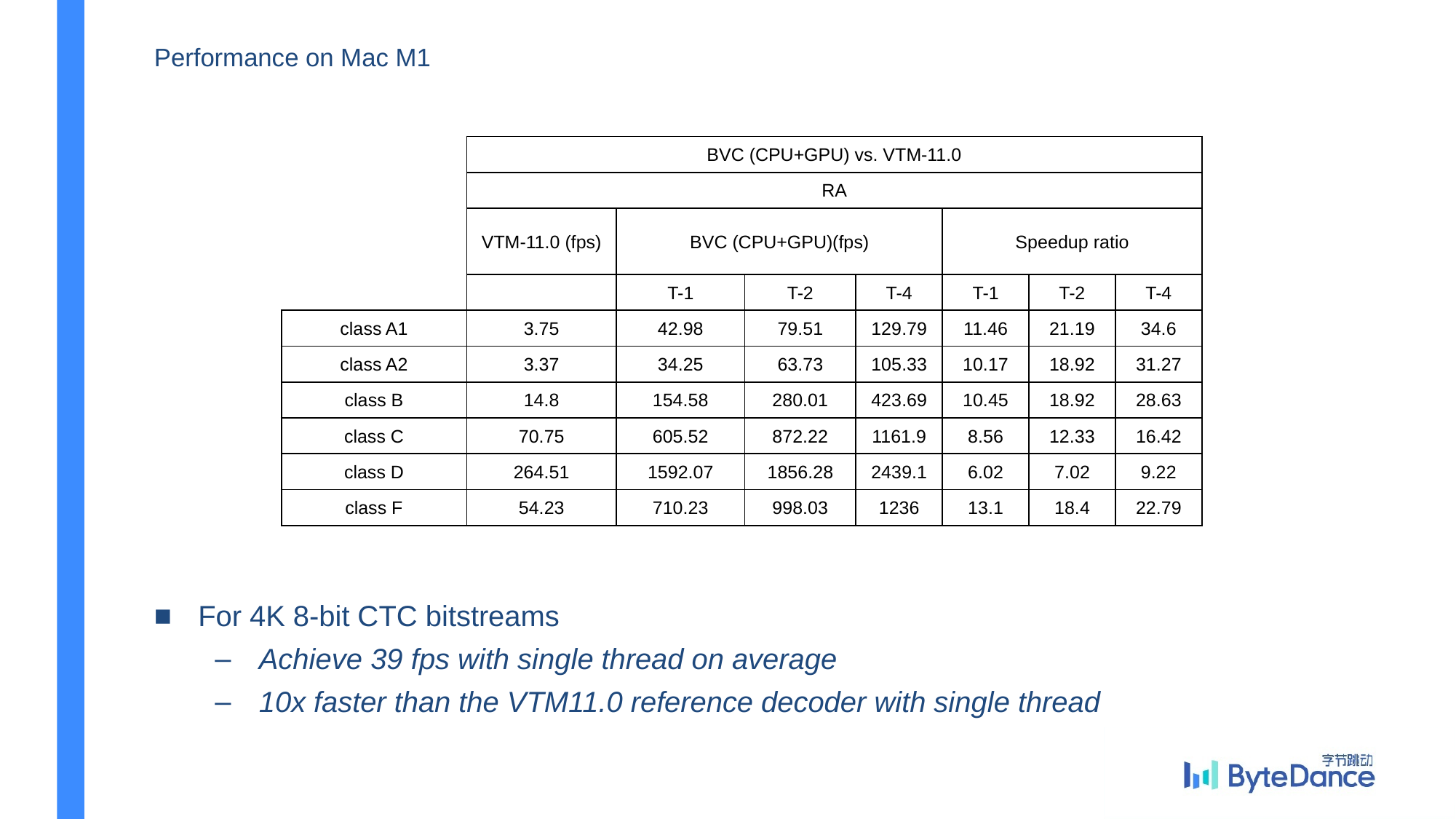

# Performance on Mac M1
|  | BVC (CPU+GPU) vs. VTM-11.0 |  |  |  |  |  |  |
| --- | --- | --- | --- | --- | --- | --- | --- |
|  | RA |  |  |  |  |  |  |
|  | VTM-11.0 (fps) | BVC (CPU+GPU)(fps) |  |  | Speedup ratio |  |  |
|  |  | T-1 | T-2 | T-4 | T-1 | T-2 | T-4 |
| class A1 | 3.75 | 42.98 | 79.51 | 129.79 | 11.46 | 21.19 | 34.6 |
| class A2 | 3.37 | 34.25 | 63.73 | 105.33 | 10.17 | 18.92 | 31.27 |
| class B | 14.8 | 154.58 | 280.01 | 423.69 | 10.45 | 18.92 | 28.63 |
| class C | 70.75 | 605.52 | 872.22 | 1161.9 | 8.56 | 12.33 | 16.42 |
| class D | 264.51 | 1592.07 | 1856.28 | 2439.1 | 6.02 | 7.02 | 9.22 |
| class F | 54.23 | 710.23 | 998.03 | 1236 | 13.1 | 18.4 | 22.79 |

For 4K 8-bit CTC bitstreams
Achieve 39 fps with single thread on average
10x faster than the VTM11.0 reference decoder with single thread